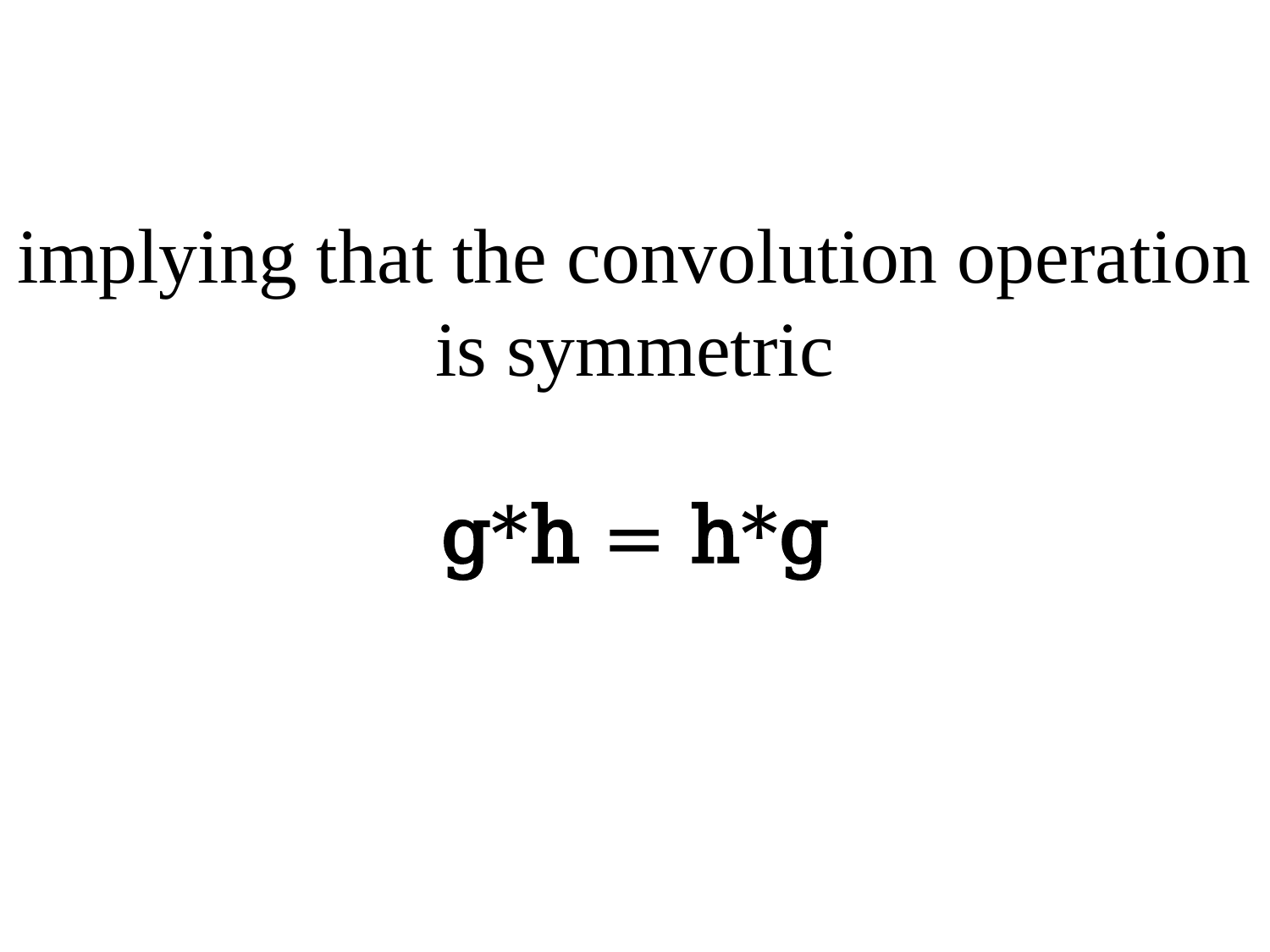

# implying that the convolution operation is symmetric g*h = h*g